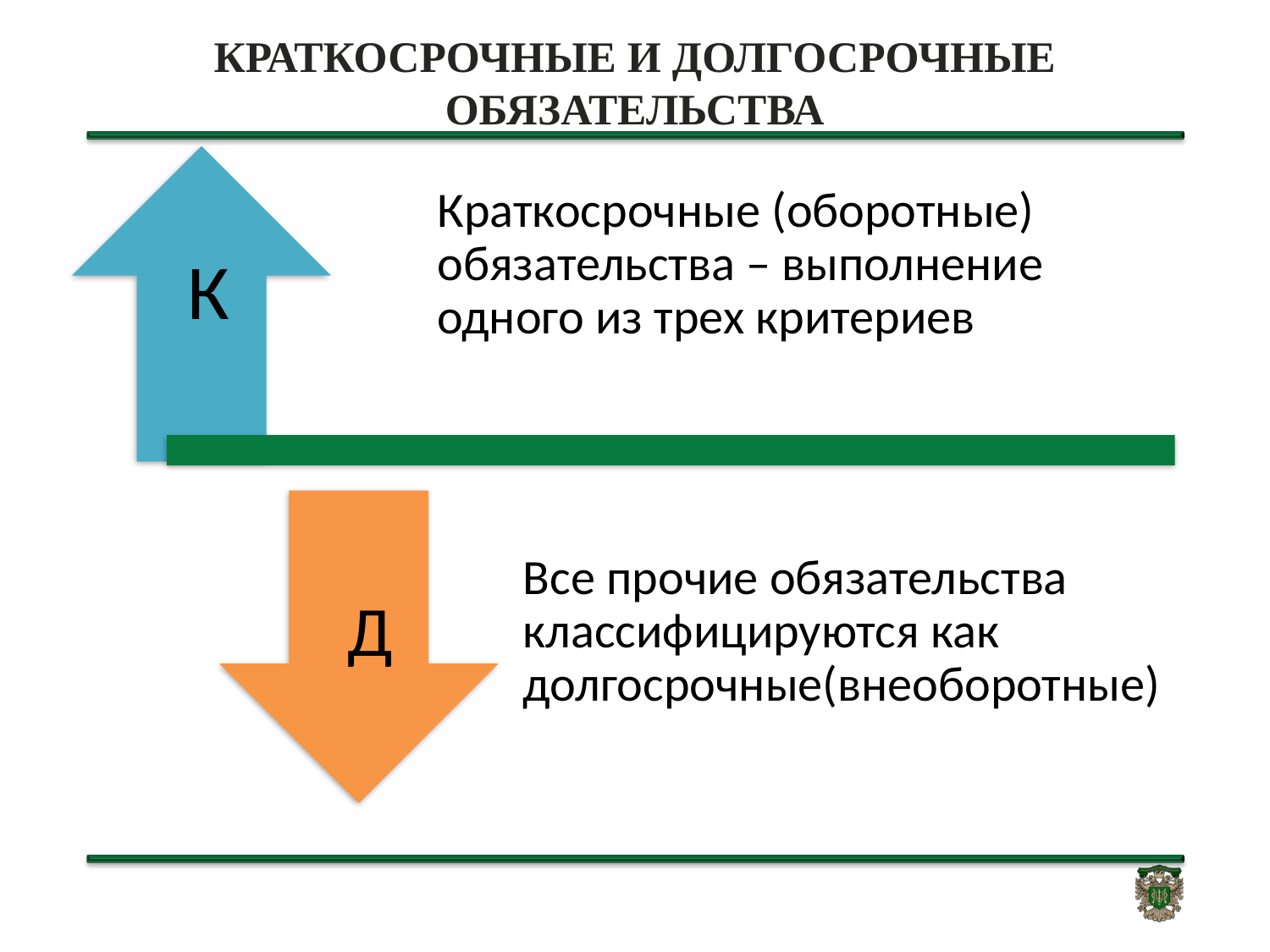

# КРАТКОСРОЧНЫЕ И ДОЛГОСРОЧНЫЕ ОБЯЗАТЕЛЬСТВА
Краткосрочные (оборотные) обязательства – выполнение одного из трех критериев
Все прочие обязательства классифицируются как долгосрочные(внеоборотные)
К

Д